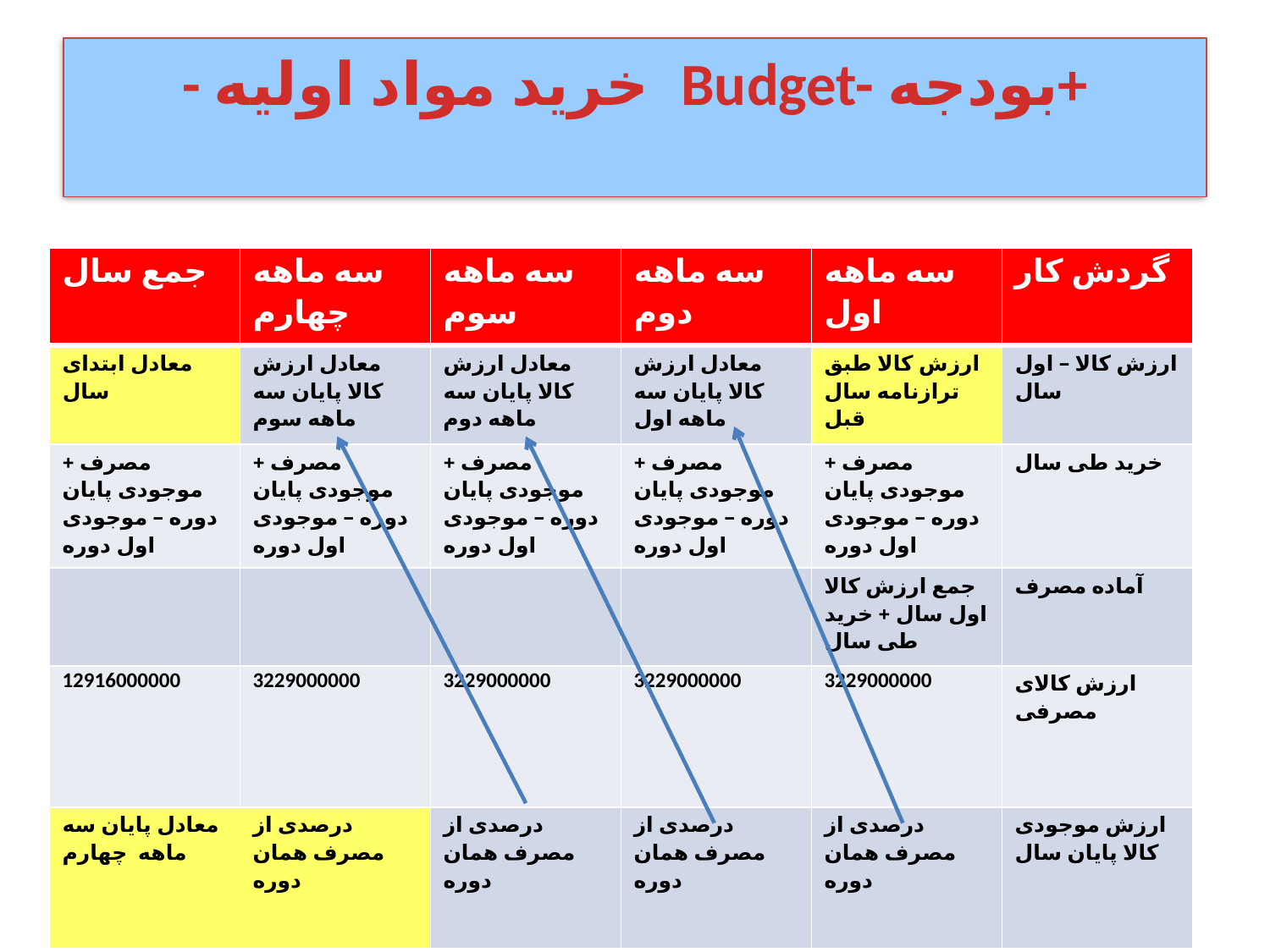

# - خرید مواد اولیه  Budget- بودجه+
| جمع سال | سه ماهه چهارم | سه ماهه سوم | سه ماهه دوم | سه ماهه اول | گردش کار |
| --- | --- | --- | --- | --- | --- |
| معادل ابتدای سال | معادل ارزش کالا پایان سه ماهه سوم | معادل ارزش کالا پایان سه ماهه دوم | معادل ارزش کالا پایان سه ماهه اول | ارزش کالا طبق ترازنامه سال قبل | ارزش کالا – اول سال |
| مصرف + موجودی پایان دوره – موجودی اول دوره | مصرف + موجودی پایان دوره – موجودی اول دوره | مصرف + موجودی پایان دوره – موجودی اول دوره | مصرف + موجودی پایان دوره – موجودی اول دوره | مصرف + موجودی پایان دوره – موجودی اول دوره | خرید طی سال |
|  |  |  |  | جمع ارزش کالا اول سال + خرید طی سال | آماده مصرف |
| 12916000000 | 3229000000 | 3229000000 | 3229000000 | 3229000000 | ارزش کالای مصرفی |
| معادل پایان سه ماهه چهارم | درصدی از مصرف همان دوره | درصدی از مصرف همان دوره | درصدی از مصرف همان دوره | درصدی از مصرف همان دوره | ارزش موجودی کالا پایان سال |